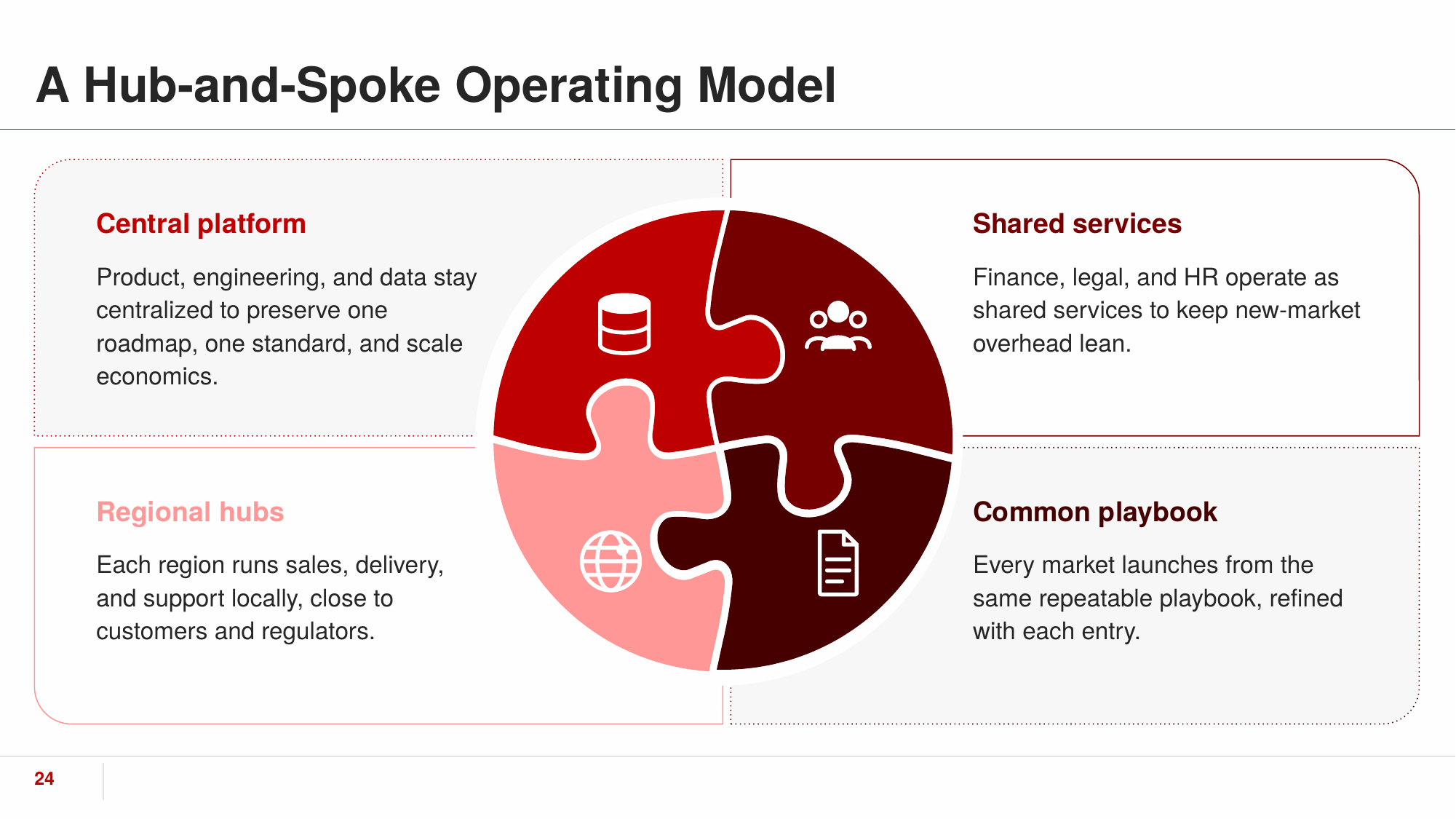

# A Hub-and-Spoke Operating Model

Central platform
Product, engineering, and data stay centralized to preserve one roadmap, one standard, and scale economics.
Shared services
Finance, legal, and HR operate as shared services to keep new-market overhead lean.

Regional hubs
Each region runs sales, delivery, and support locally, close to customers and regulators.
Common playbook
Every market launches from the same repeatable playbook, refined with each entry.

24